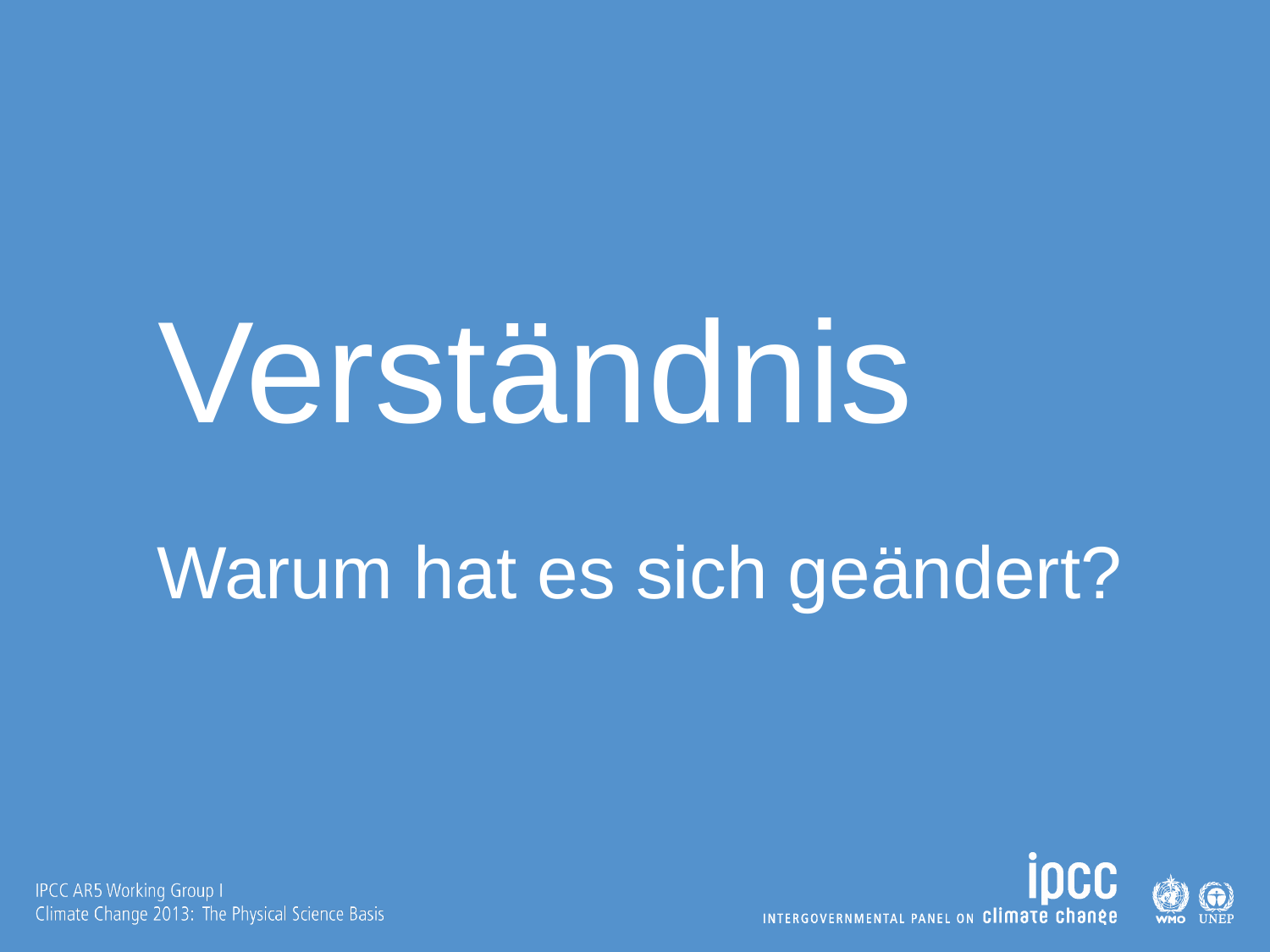

# Verständnis
Warum hat es sich geändert?